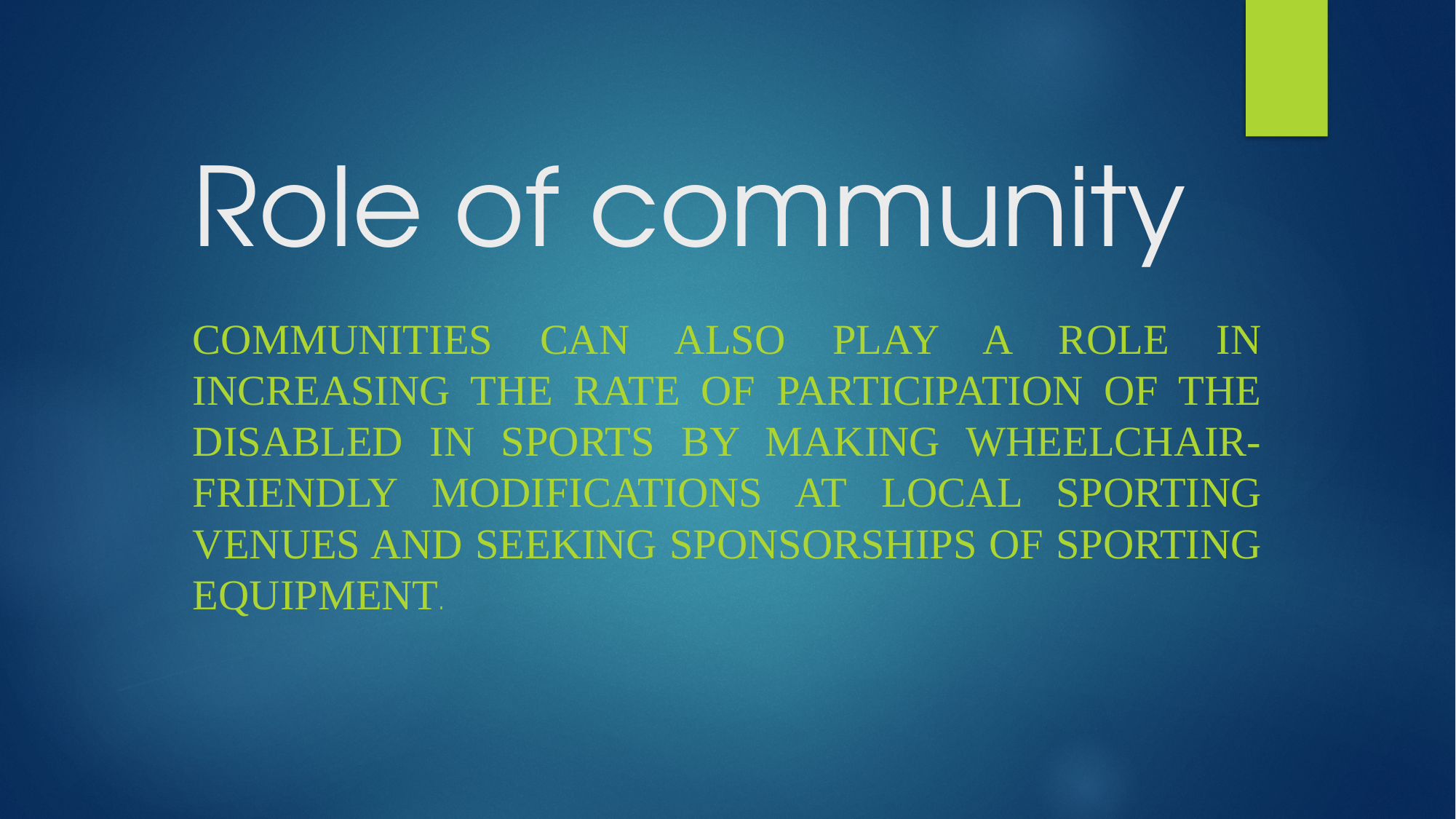

# Role of community
Communities can also play a role in increasing the rate of participation of the disabled in sports by making wheelchair-friendly modifications at local sporting venues and seeking sponsorships of sporting equipment.